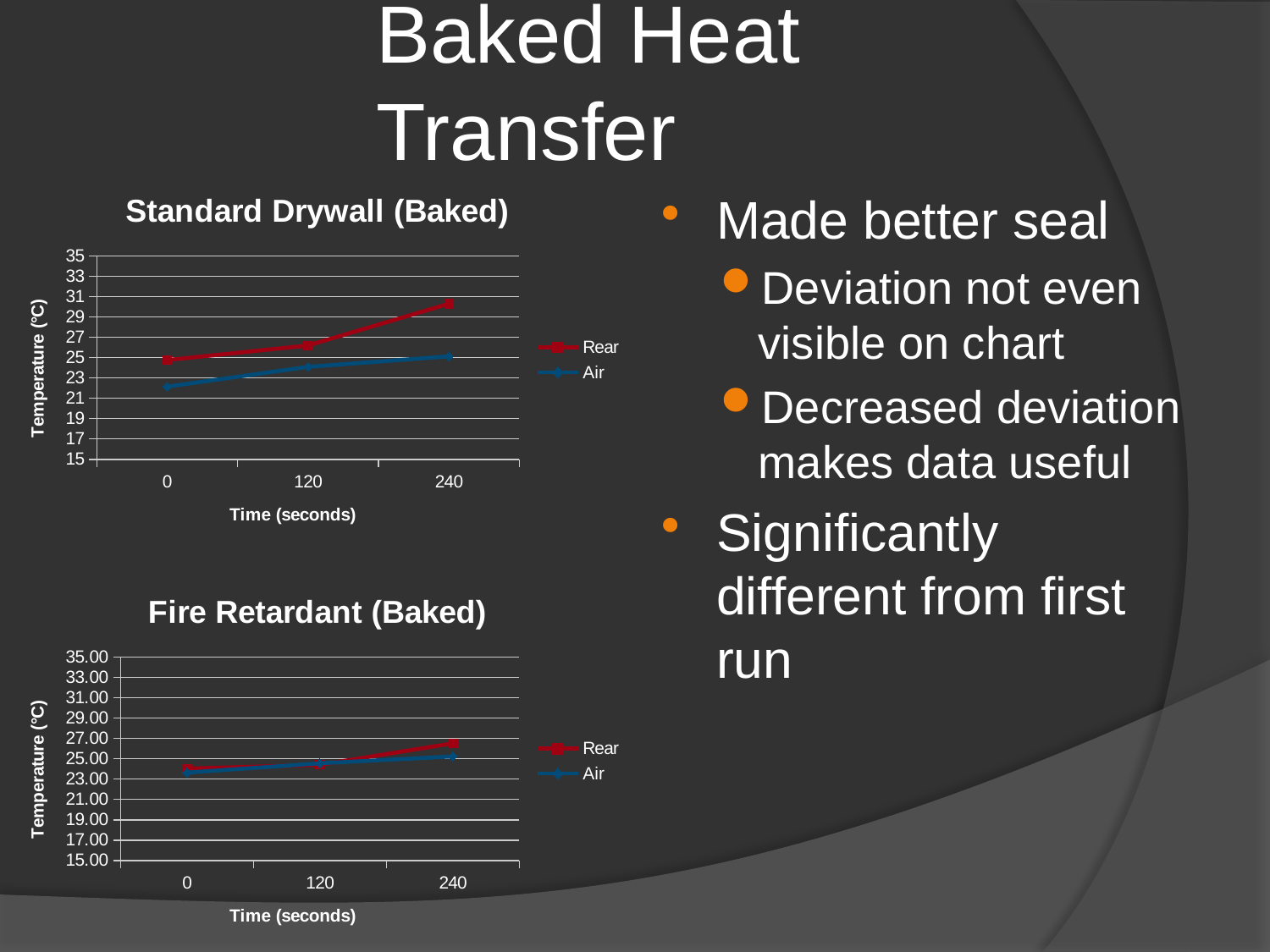

# Baked Heat Transfer

### Chart: Standard Drywall (Baked)

| Category | Rear | Air |
|---|---|---|
| 0 | 24.756752841499992 | 22.140488145324998 |
| 120 | 26.192561556825 | 24.084289110649994 |
| 240 | 30.297285295825 | 25.1256110564 |
Made better seal
Deviation not even visible on chart
Decreased deviation makes data useful
Significantly different from first run

### Chart: Fire Retardant (Baked)

| Category | Rear | Air |
|---|---|---|
| 0 | 24.033615909724997 | 23.638368906850005 |
| 120 | 24.403527784075 | 24.551649812874995 |
| 240 | 26.522113973449997 | 25.23245921557499 |